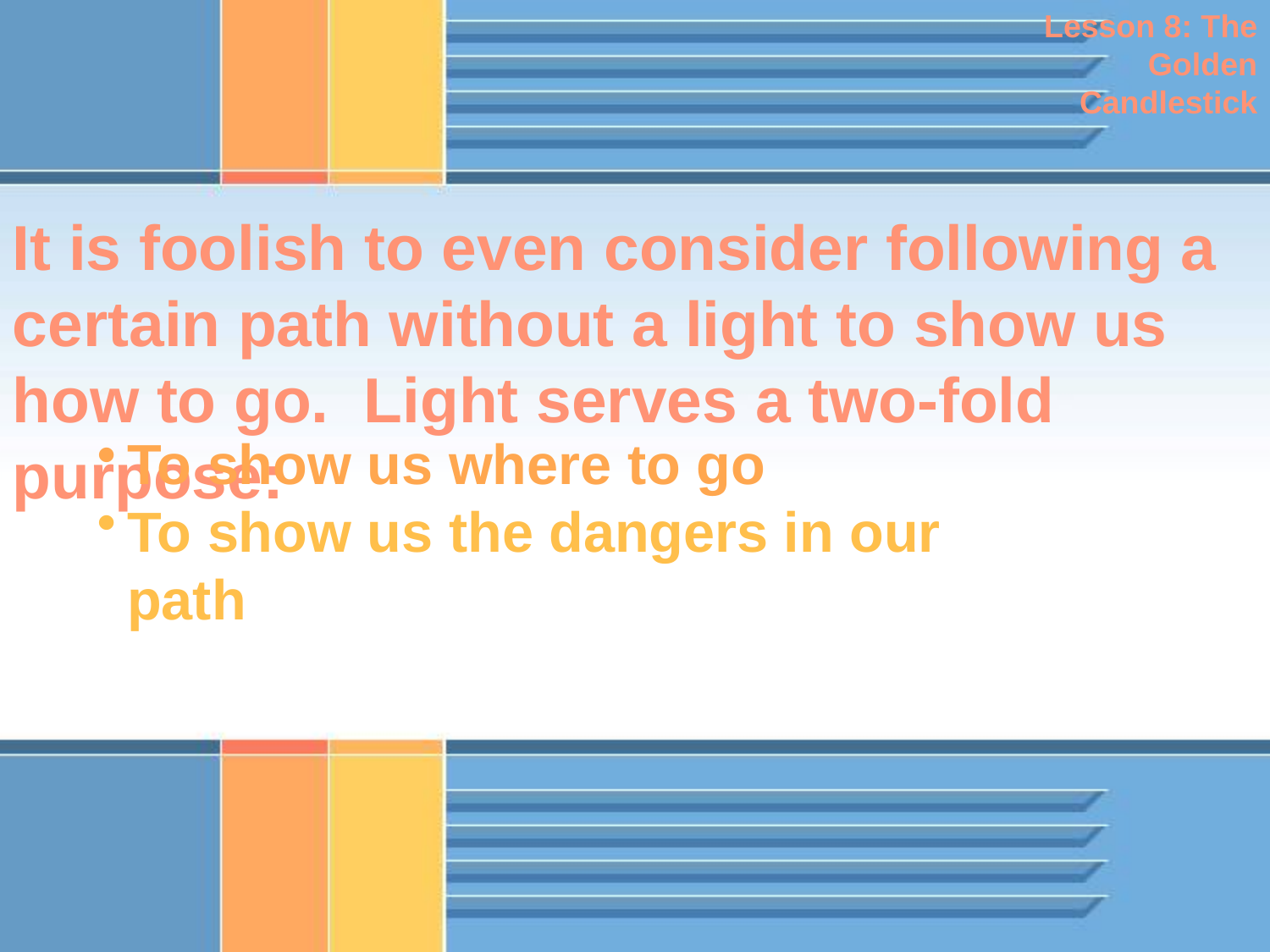

Lesson 8: The Golden Candlestick
It is foolish to even consider following a certain path without a light to show us how to go.  Light serves a two-fold purpose:
To show us where to go
To show us the dangers in our path